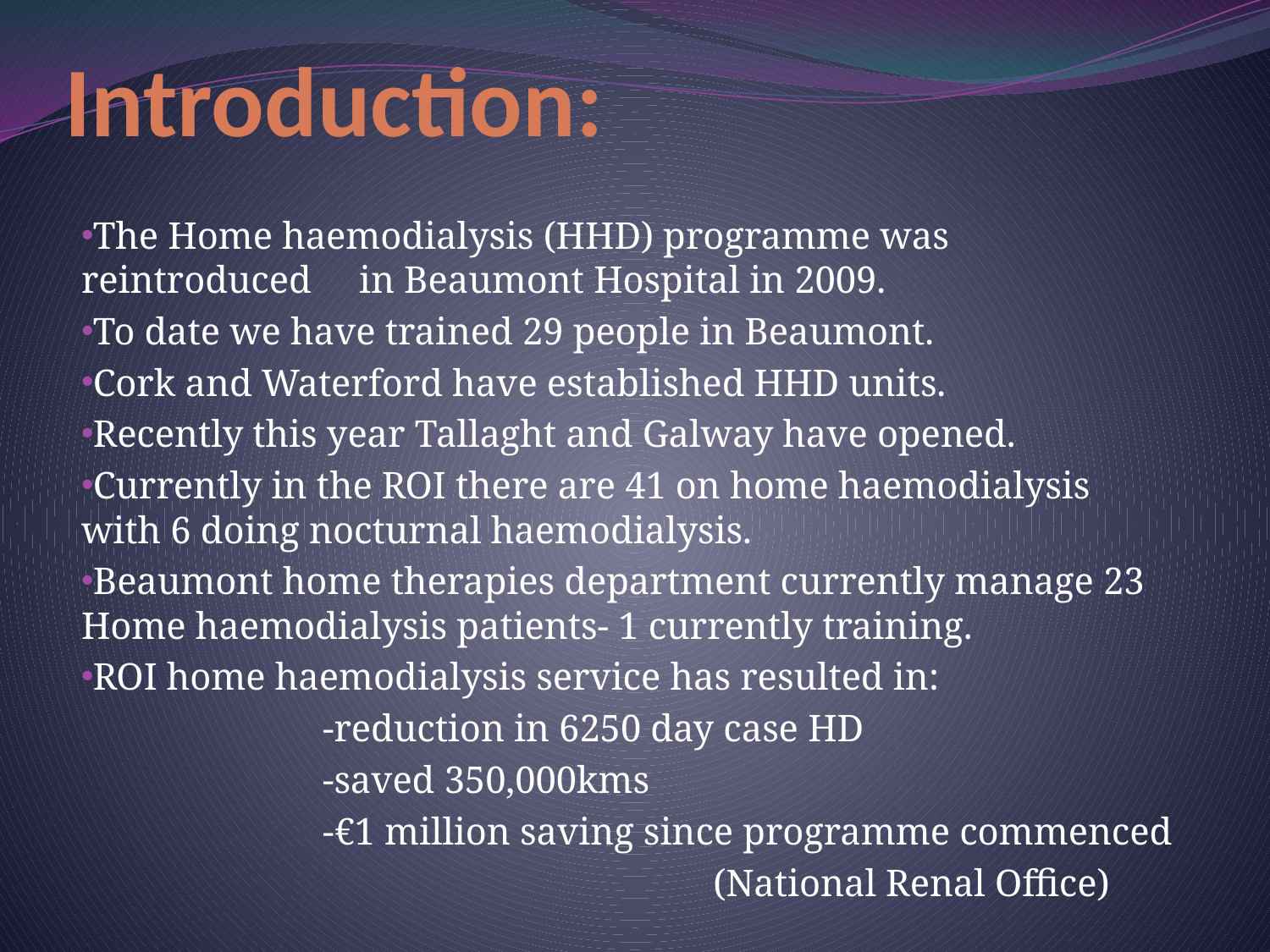

# Introduction:
The Home haemodialysis (HHD) programme was reintroduced     in Beaumont Hospital in 2009.
To date we have trained 29 people in Beaumont.
Cork and Waterford have established HHD units.
Recently this year Tallaght and Galway have opened.
Currently in the ROI there are 41 on home haemodialysis with 6 doing nocturnal haemodialysis.
Beaumont home therapies department currently manage 23 Home haemodialysis patients- 1 currently training.
ROI home haemodialysis service has resulted in:
		-reduction in 6250 day case HD
		-saved 350,000kms
		-€1 million saving since programme commenced
					   (National Renal Office)